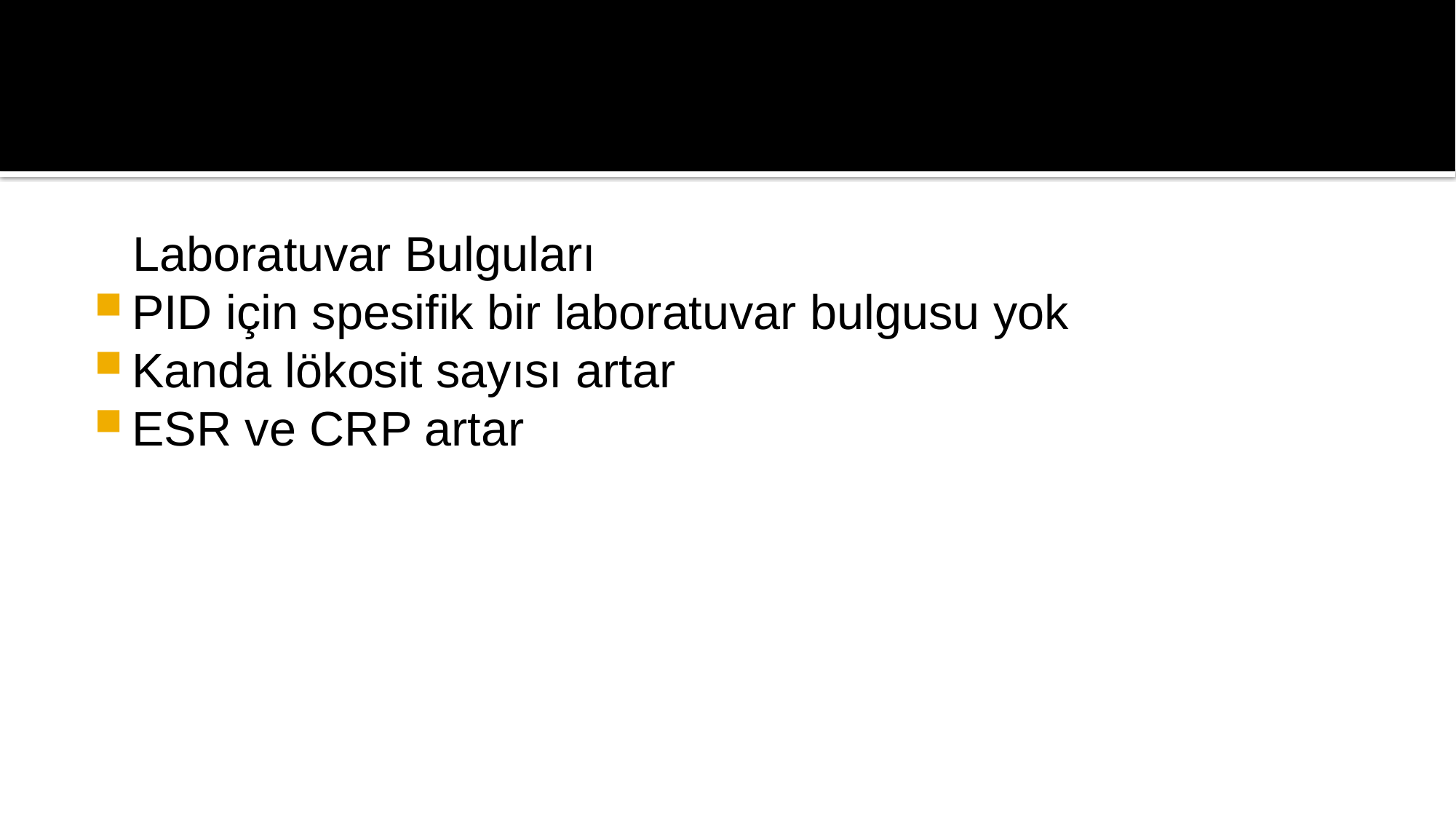

Laboratuvar Bulguları
PID için spesifik bir laboratuvar bulgusu yok
Kanda lökosit sayısı artar
ESR ve CRP artar